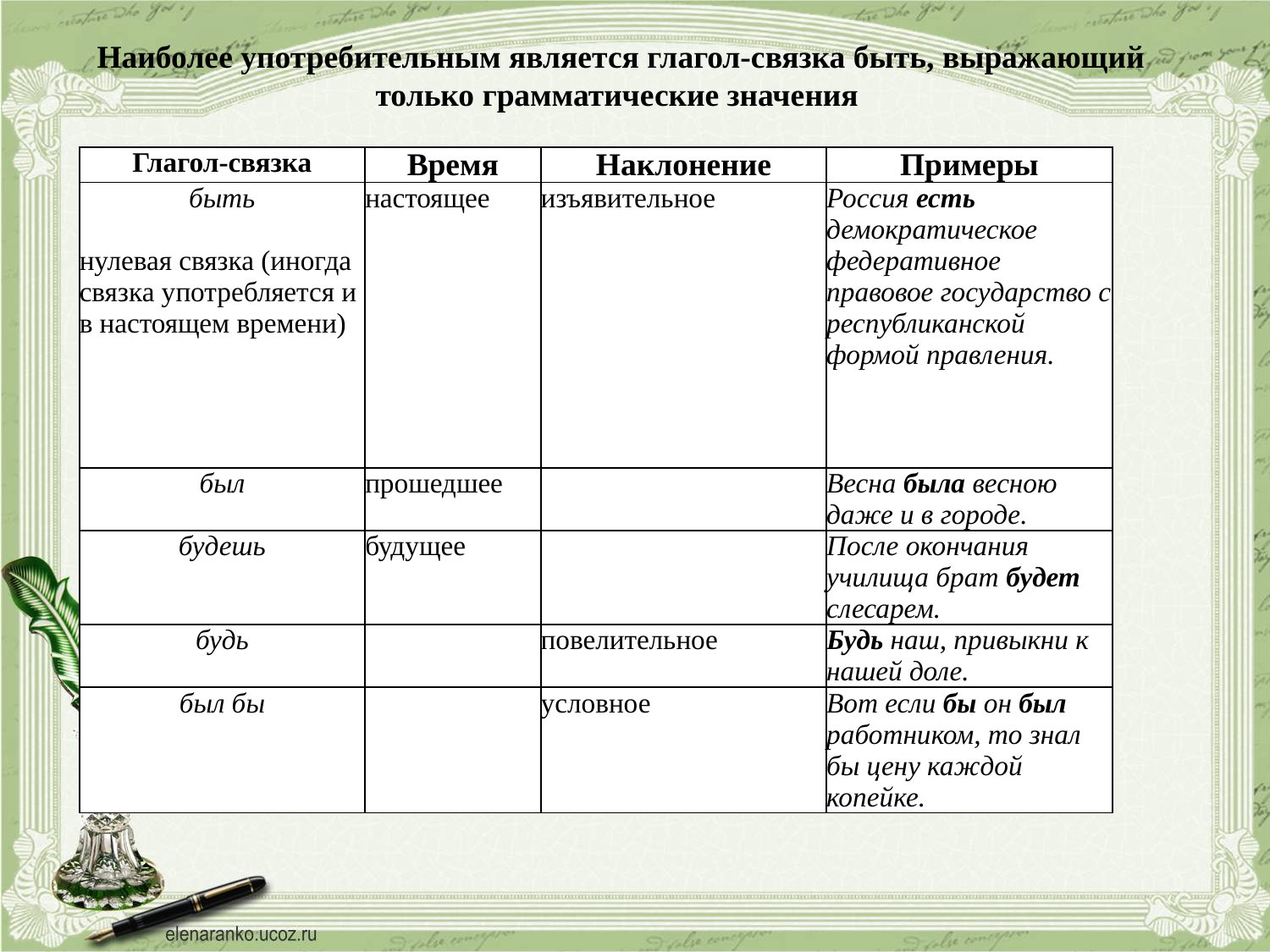

# Наиболее употребительным является глагол-связка быть, выражающий только грамматические значения
| Глагол-связка | Время | Наклонение | Примеры |
| --- | --- | --- | --- |
| быть   нулевая связка (иногда связка употребляется и в настоящем времени) | настоящее | изъявительное | Россия есть демократическое федеративное правовое государство с республиканской формой правления. |
| был | прошедшее |  | Весна была весною даже и в городе. |
| будешь | будущее |  | После окончания училища брат будет слесарем. |
| будь |  | повелительное | Будь наш, привыкни к нашей доле. |
| был бы |  | условное | Вот если бы он был работником, то знал бы цену каждой копейке. |